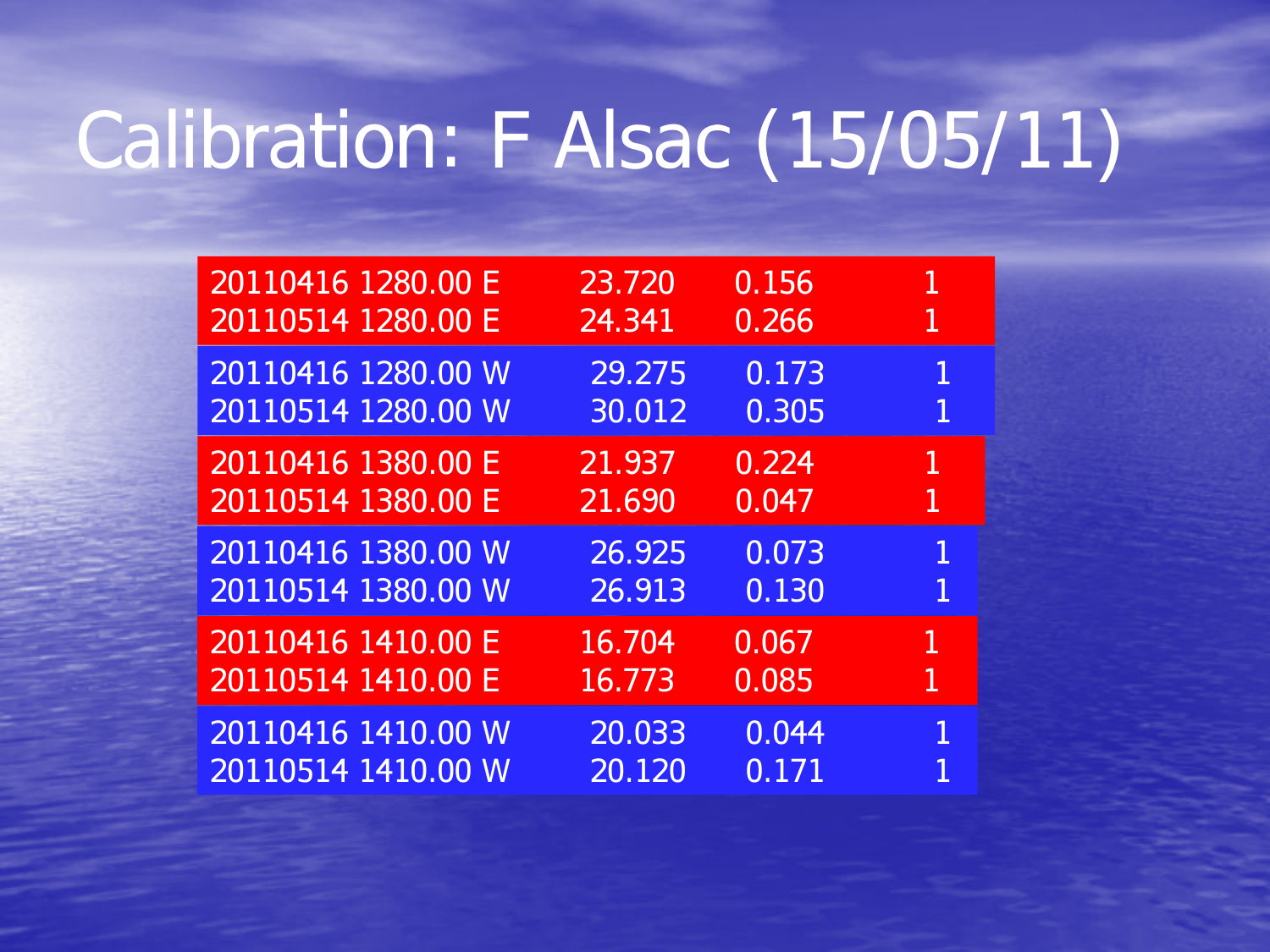

# Calibration: F Alsac (15/05/11)
20110416 1280.00 E        23.720      0.156           1
20110514 1280.00 E        24.341      0.266           1
20110416 1280.00 W        29.275      0.173           1
20110514 1280.00 W        30.012      0.305           1
20110416 1380.00 E        21.937      0.224           1
20110514 1380.00 E        21.690      0.047           1
20110416 1380.00 W        26.925      0.073           1
20110514 1380.00 W        26.913      0.130           1
20110416 1410.00 E        16.704      0.067           1
20110514 1410.00 E        16.773      0.085           1
20110416 1410.00 W        20.033      0.044           1
20110514 1410.00 W        20.120      0.171           1